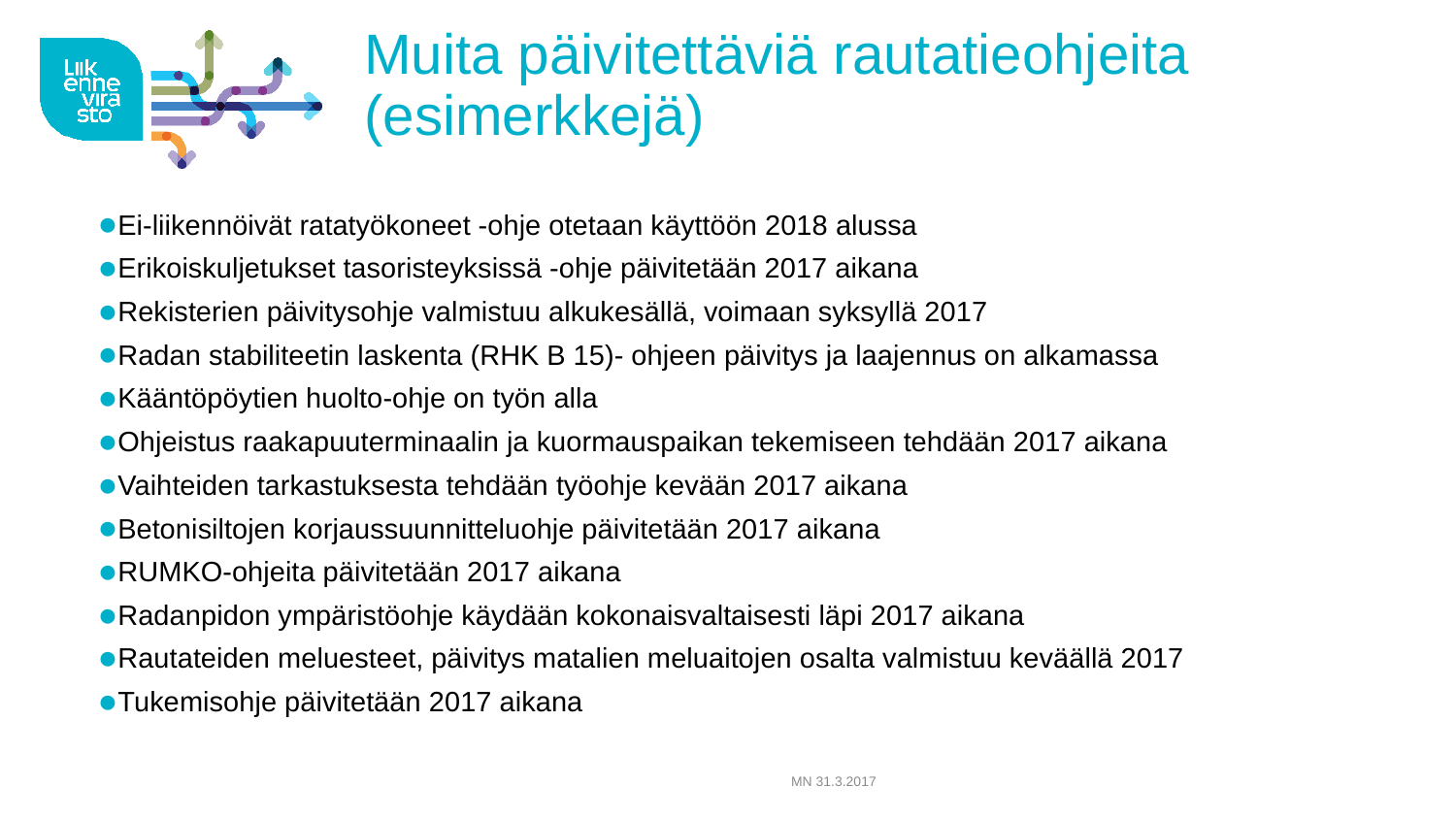

# Muita päivitettäviä rautatieohjeita (esimerkkejä)
Ei-liikennöivät ratatyökoneet -ohje otetaan käyttöön 2018 alussa
Erikoiskuljetukset tasoristeyksissä -ohje päivitetään 2017 aikana
Rekisterien päivitysohje valmistuu alkukesällä, voimaan syksyllä 2017
Radan stabiliteetin laskenta (RHK B 15)- ohjeen päivitys ja laajennus on alkamassa
Kääntöpöytien huolto-ohje on työn alla
Ohjeistus raakapuuterminaalin ja kuormauspaikan tekemiseen tehdään 2017 aikana
Vaihteiden tarkastuksesta tehdään työohje kevään 2017 aikana
Betonisiltojen korjaussuunnitteluohje päivitetään 2017 aikana
RUMKO-ohjeita päivitetään 2017 aikana
Radanpidon ympäristöohje käydään kokonaisvaltaisesti läpi 2017 aikana
Rautateiden meluesteet, päivitys matalien meluaitojen osalta valmistuu keväällä 2017
Tukemisohje päivitetään 2017 aikana
MN 31.3.2017